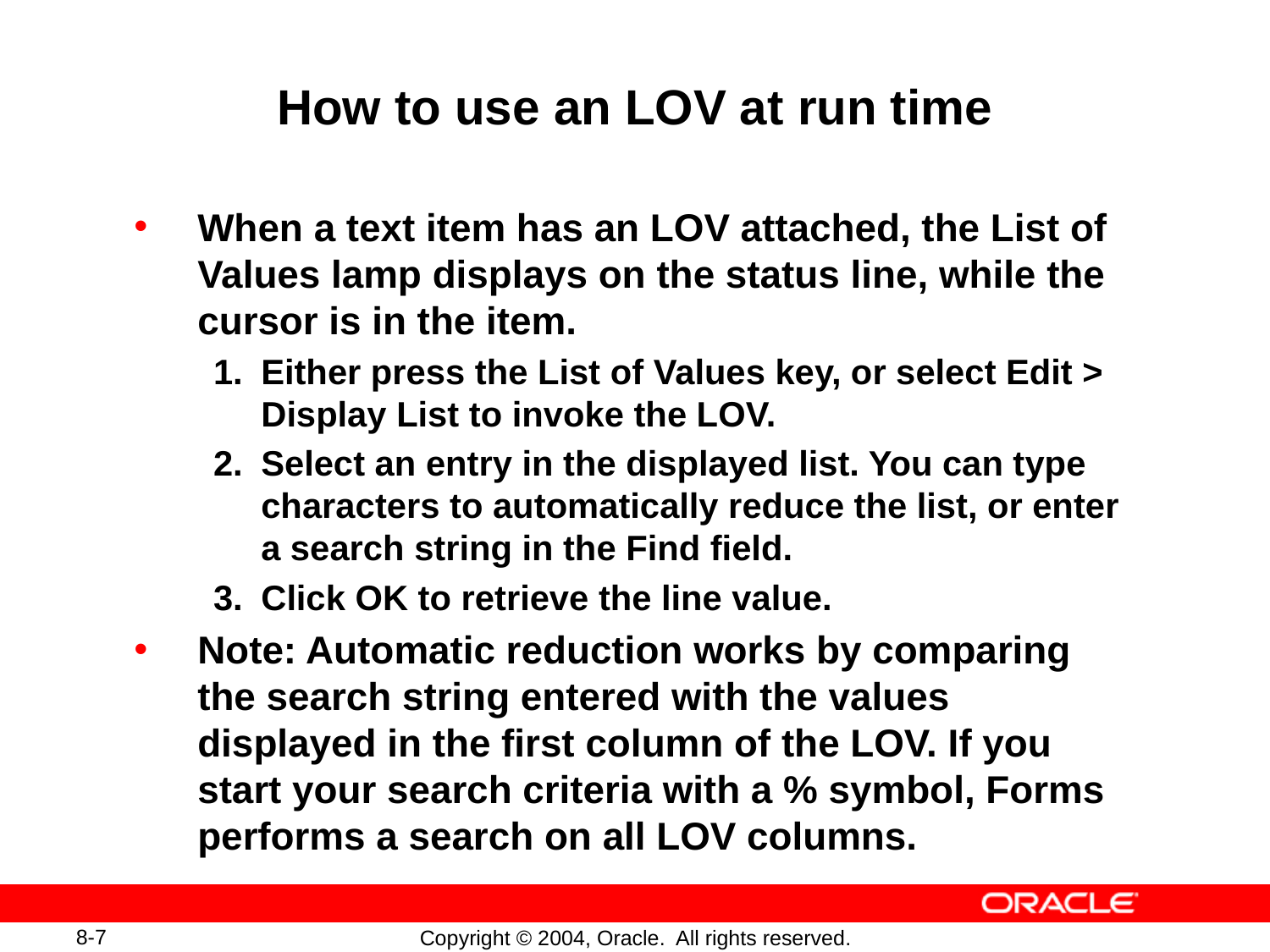

# How to use an LOV at run time
When a text item has an LOV attached, the List of Values lamp displays on the status line, while the cursor is in the item.
1.	Either press the List of Values key, or select Edit > Display List to invoke the LOV.
2.	Select an entry in the displayed list. You can type characters to automatically reduce the list, or enter a search string in the Find field.
3.	Click OK to retrieve the line value.
Note: Automatic reduction works by comparing the search string entered with the values displayed in the first column of the LOV. If you start your search criteria with a % symbol, Forms performs a search on all LOV columns.